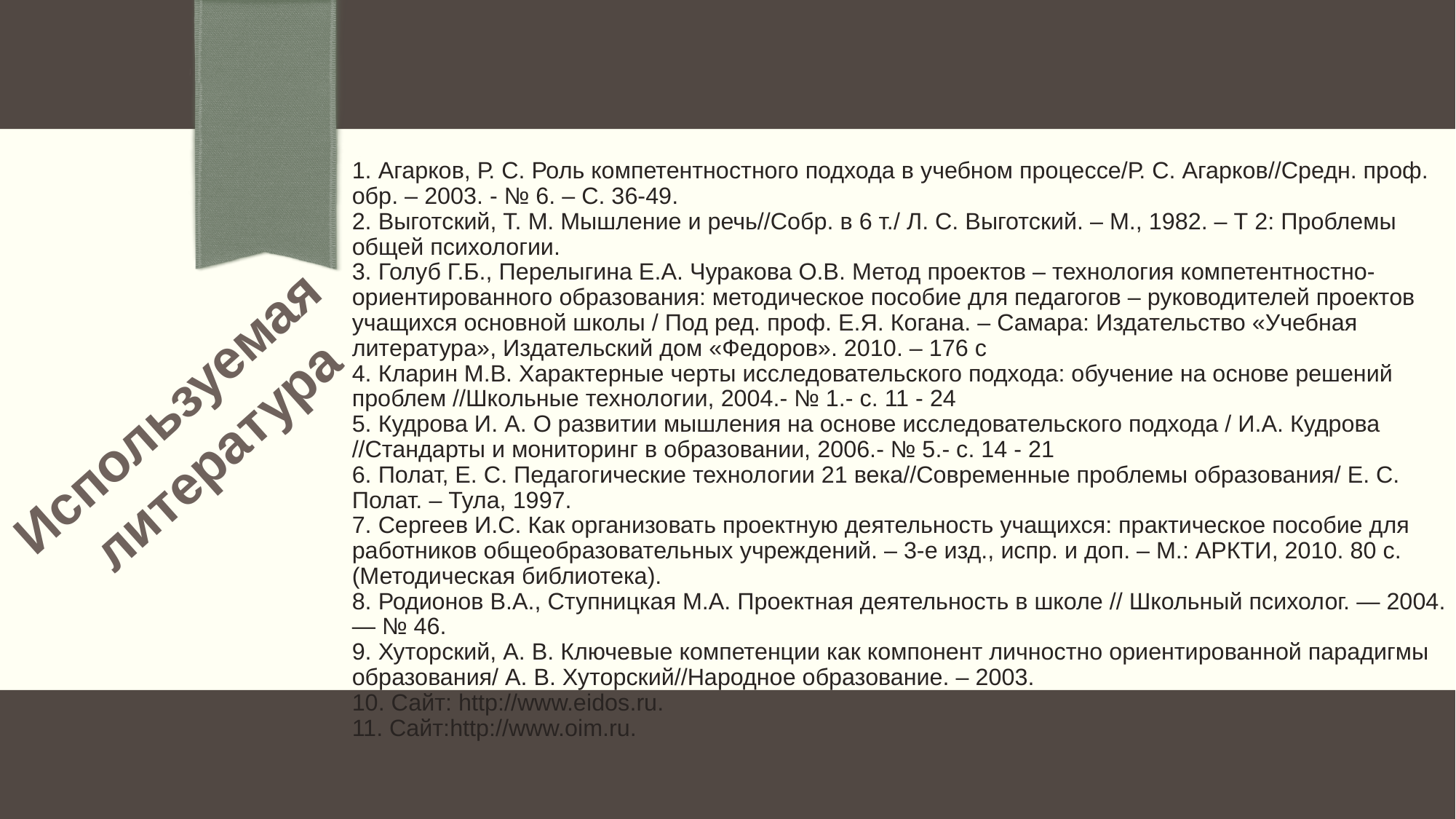

1. Агарков, Р. С. Роль компетентностного подхода в учебном процессе/Р. С. Агарков//Средн. проф. обр. – 2003. - № 6. – С. 36-49.
2. Выготский, Т. М. Мышление и речь//Собр. в 6 т./ Л. С. Выготский. – М., 1982. – Т 2: Проблемы общей психологии.
3. Голуб Г.Б., Перелыгина Е.А. Чуракова О.В. Метод проектов – технология компетентностно-ориентированного образования: методическое пособие для педагогов – руководителей проектов учащихся основной школы / Под ред. проф. Е.Я. Когана. – Самара: Издательство «Учебная литература», Издательский дом «Федоров». 2010. – 176 с
4. Кларин М.В. Характерные черты исследовательского подхода: обучение на основе решений проблем //Школьные технологии, 2004.- № 1.- с. 11 - 24
5. Кудрова И. А. О развитии мышления на основе исследовательского подхода / И.А. Кудрова //Стандарты и мониторинг в образовании, 2006.- № 5.- с. 14 - 21
6. Полат, Е. С. Педагогические технологии 21 века//Современные проблемы образования/ Е. С. Полат. – Тула, 1997.
7. Сергеев И.С. Как организовать проектную деятельность учащихся: практическое пособие для работников общеобразовательных учреждений. – 3-е изд., испр. и доп. – М.: АРКТИ, 2010. 80 с. (Методическая библиотека).
8. Родионов В.А., Ступницкая М.А. Проектная деятельность в школе // Школьный психолог. — 2004. — № 46.
9. Хуторский, А. В. Ключевые компетенции как компонент личностно ориентированной парадигмы образования/ А. В. Хуторский//Народное образование. – 2003.
10. Сайт: http://www.eidos.ru.
11. Caйт:http://www.oim.ru.

Используемая
литература